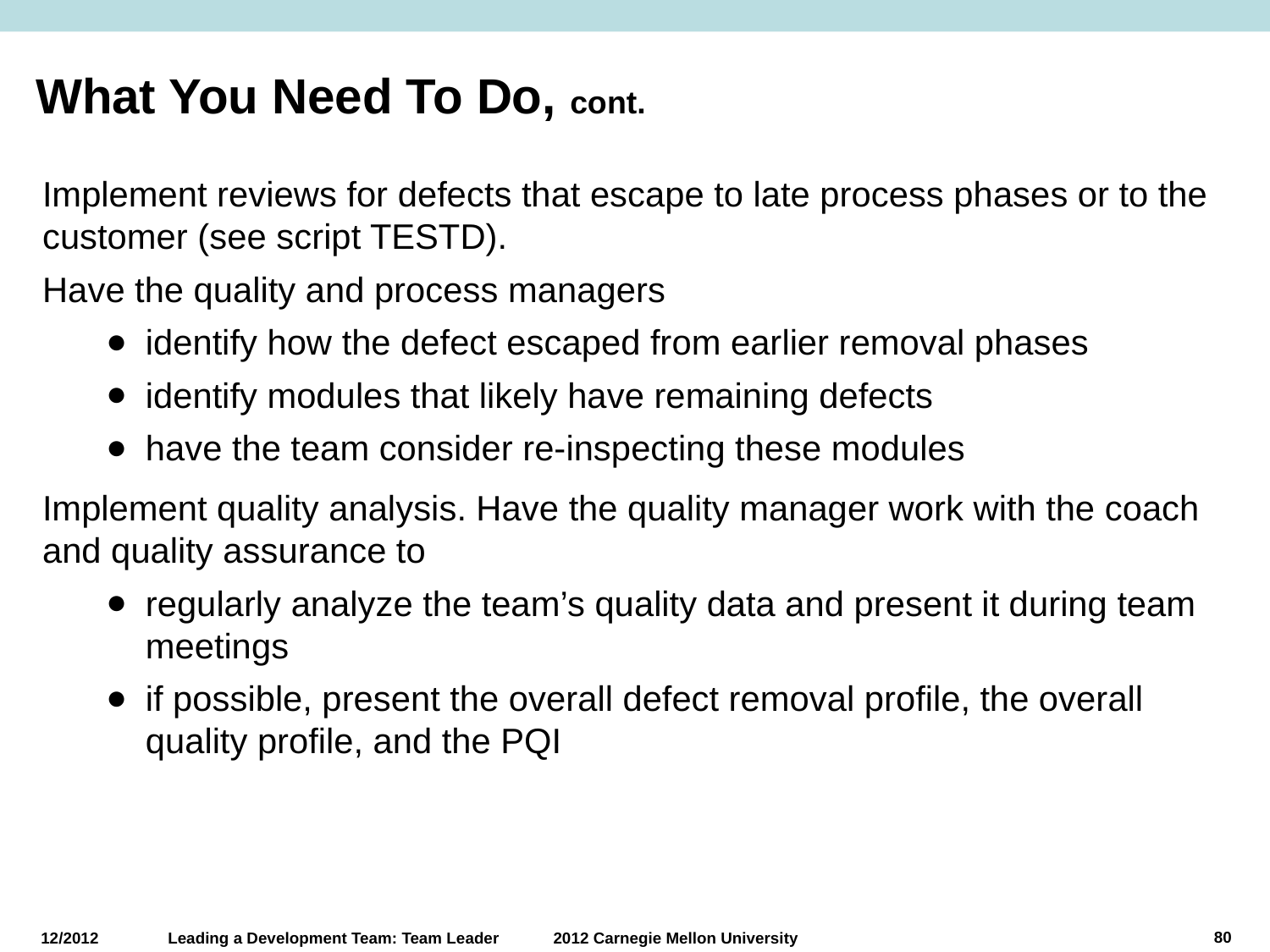

# What You Need To Do, cont.
Implement reviews for defects that escape to late process phases or to the customer (see script TESTD).
Have the quality and process managers
identify how the defect escaped from earlier removal phases
identify modules that likely have remaining defects
have the team consider re-inspecting these modules
Implement quality analysis. Have the quality manager work with the coach and quality assurance to
regularly analyze the team’s quality data and present it during team meetings
if possible, present the overall defect removal profile, the overall quality profile, and the PQI